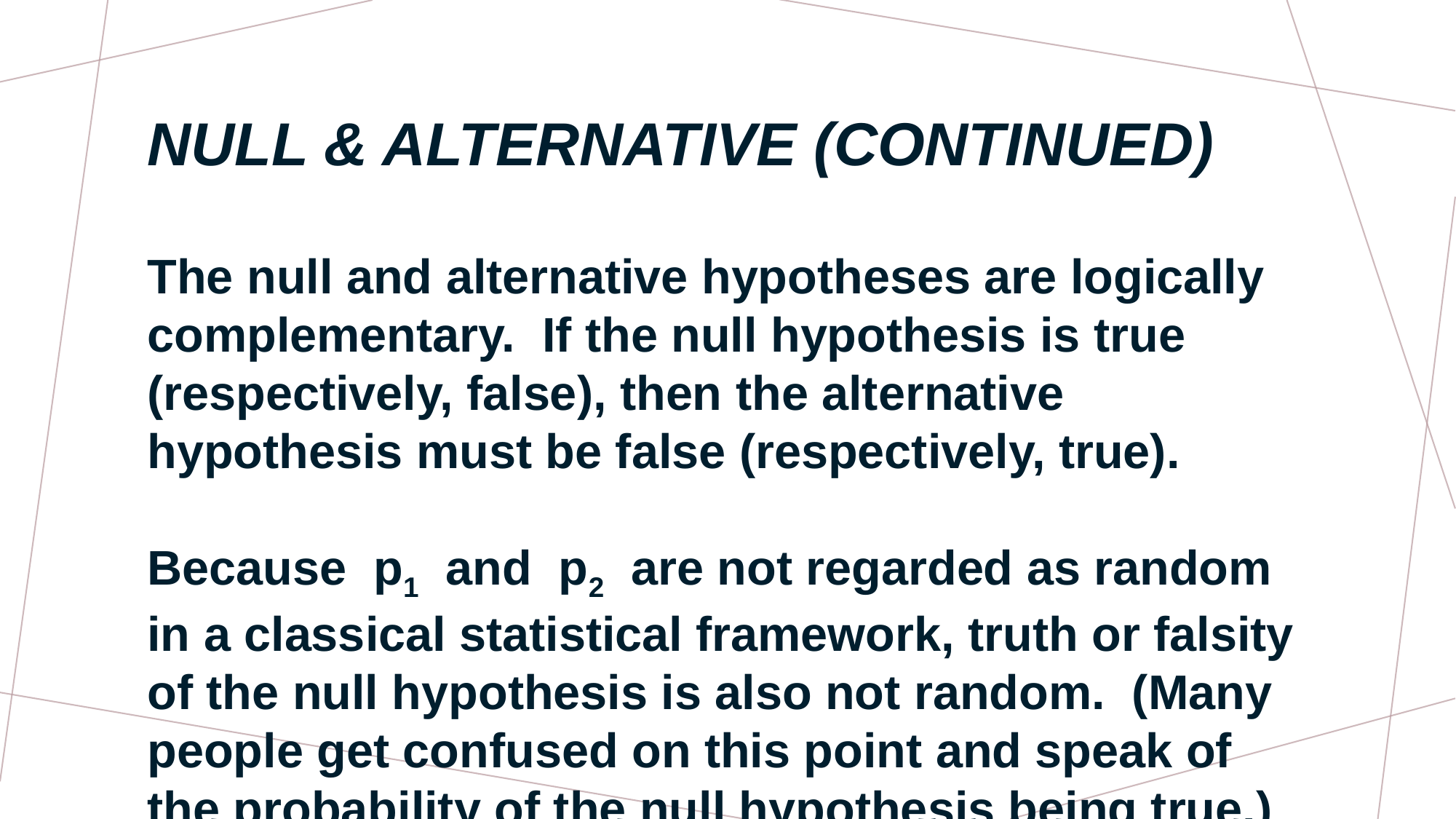

# NULL & ALTERNATIVE (CONTINUED)
The null and alternative hypotheses are logically complementary.  If the null hypothesis is true (respectively, false), then the alternative hypothesis must be false (respectively, true).

Because  p1  and  p2  are not regarded as random in a classical statistical framework, truth or falsity of the null hypothesis is also not random.  (Many people get confused on this point and speak of the probability of the null hypothesis being true.)